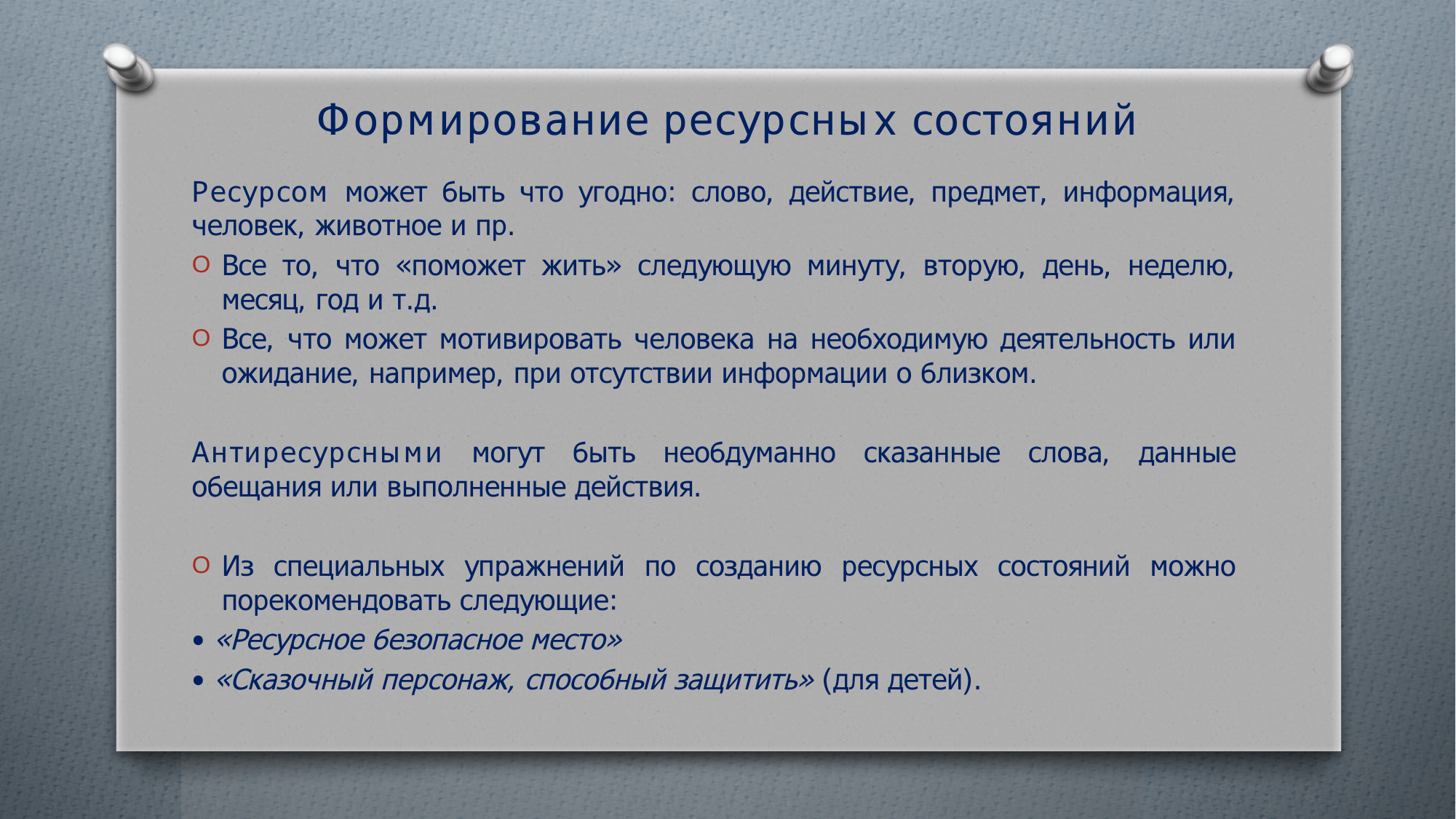

# Формирование ресурсных состояний
Ресурсом может быть что угодно: слово, действие, предмет, информация, человек, животное и пр.
Все то, что «поможет жить» следующую минуту, вторую, день, неделю, месяц, год и т.д.
Все, что может мотивировать человека на необходимую деятельность или ожидание, например, при отсутствии информации о близком.

Антиресурсными могут быть необдуманно сказанные слова, данные обещания или выполненные действия.

Из специальных упражнений по созданию ресурсных состояний можно порекомендовать следующие:
• «Ресурсное безопасное место»
• «Сказочный персонаж, способный защитить» (для детей).